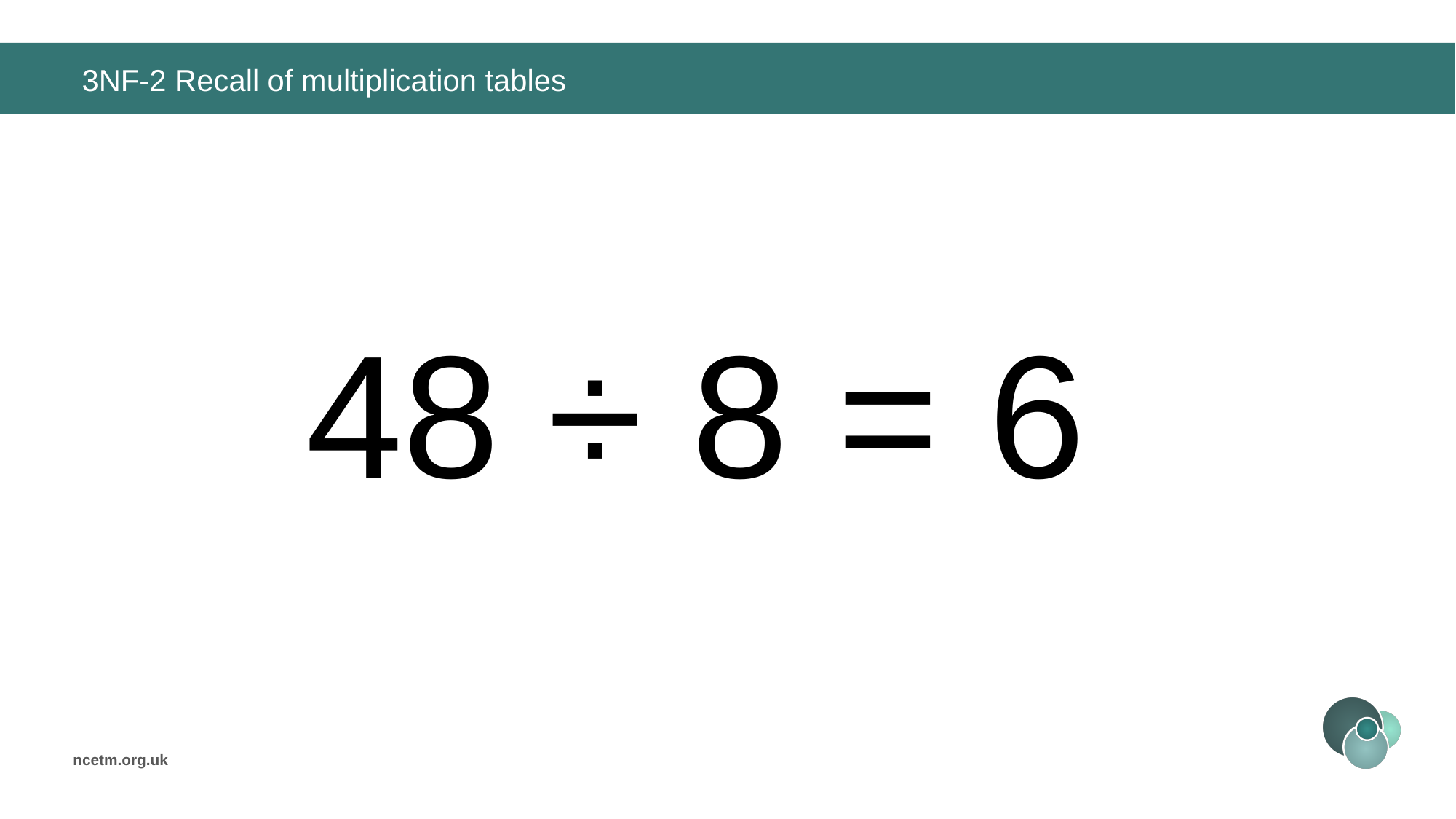

# 3NF-2 Recall of multiplication tables
48 ÷ 8 =
6